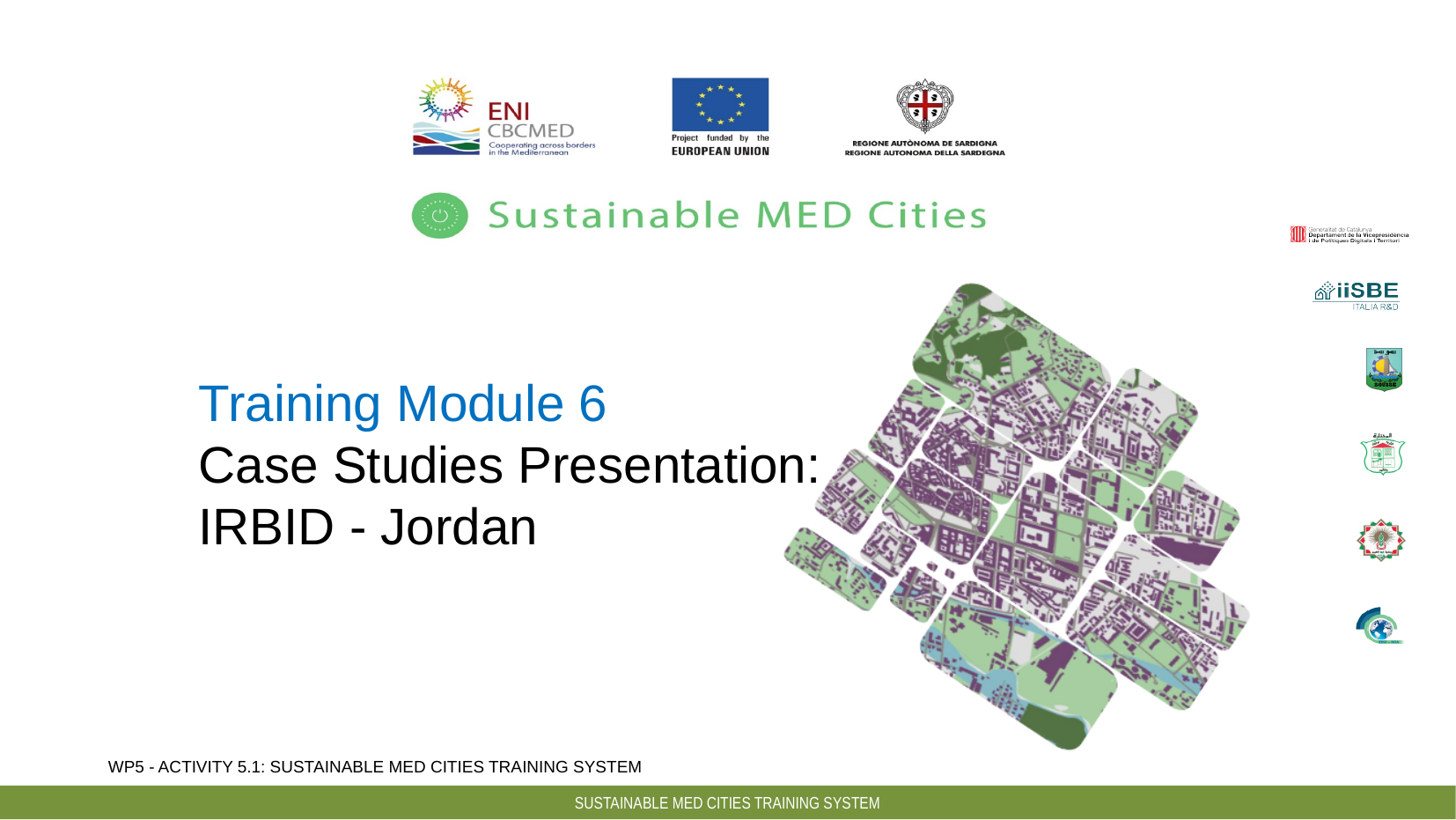

Training Module 6
Case Studies Presentation:
IRBID - Jordan